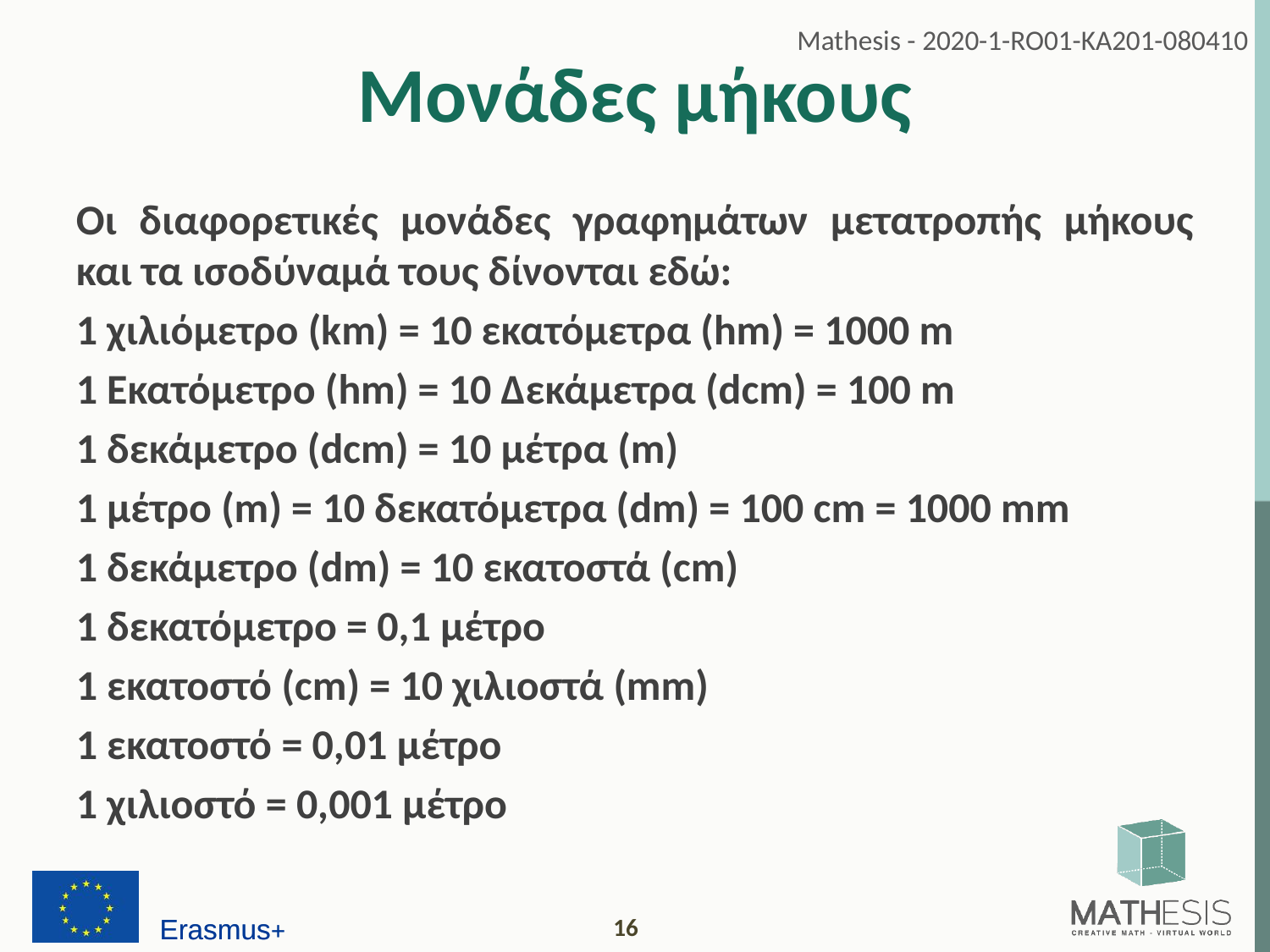

# Μονάδες μήκους
Οι διαφορετικές μονάδες γραφημάτων μετατροπής μήκους και τα ισοδύναμά τους δίνονται εδώ:
1 χιλιόμετρο (km) = 10 εκατόμετρα (hm) = 1000 m
1 Εκατόμετρο (hm) = 10 Δεκάμετρα (dcm) = 100 m
1 δεκάμετρο (dcm) = 10 μέτρα (m)
1 μέτρο (m) = 10 δεκατόμετρα (dm) = 100 cm = 1000 mm
1 δεκάμετρο (dm) = 10 εκατοστά (cm)
1 δεκατόμετρο = 0,1 μέτρο
1 εκατοστό (cm) = 10 χιλιοστά (mm)
1 εκατοστό = 0,01 μέτρο
1 χιλιοστό = 0,001 μέτρο